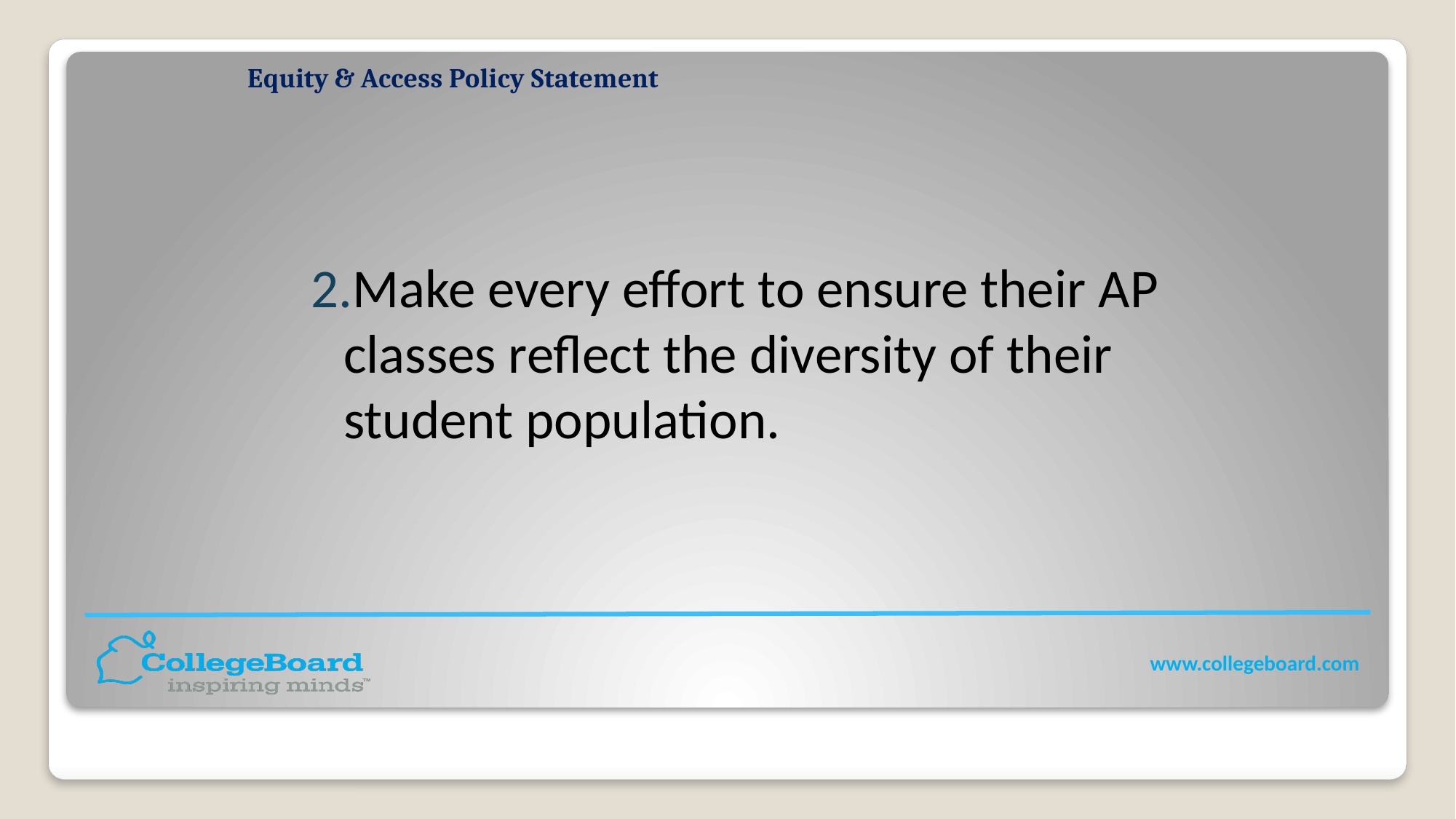

# Equity & Access Policy Statement

Make every effort to ensure their AP classes reflect the diversity of their student population.